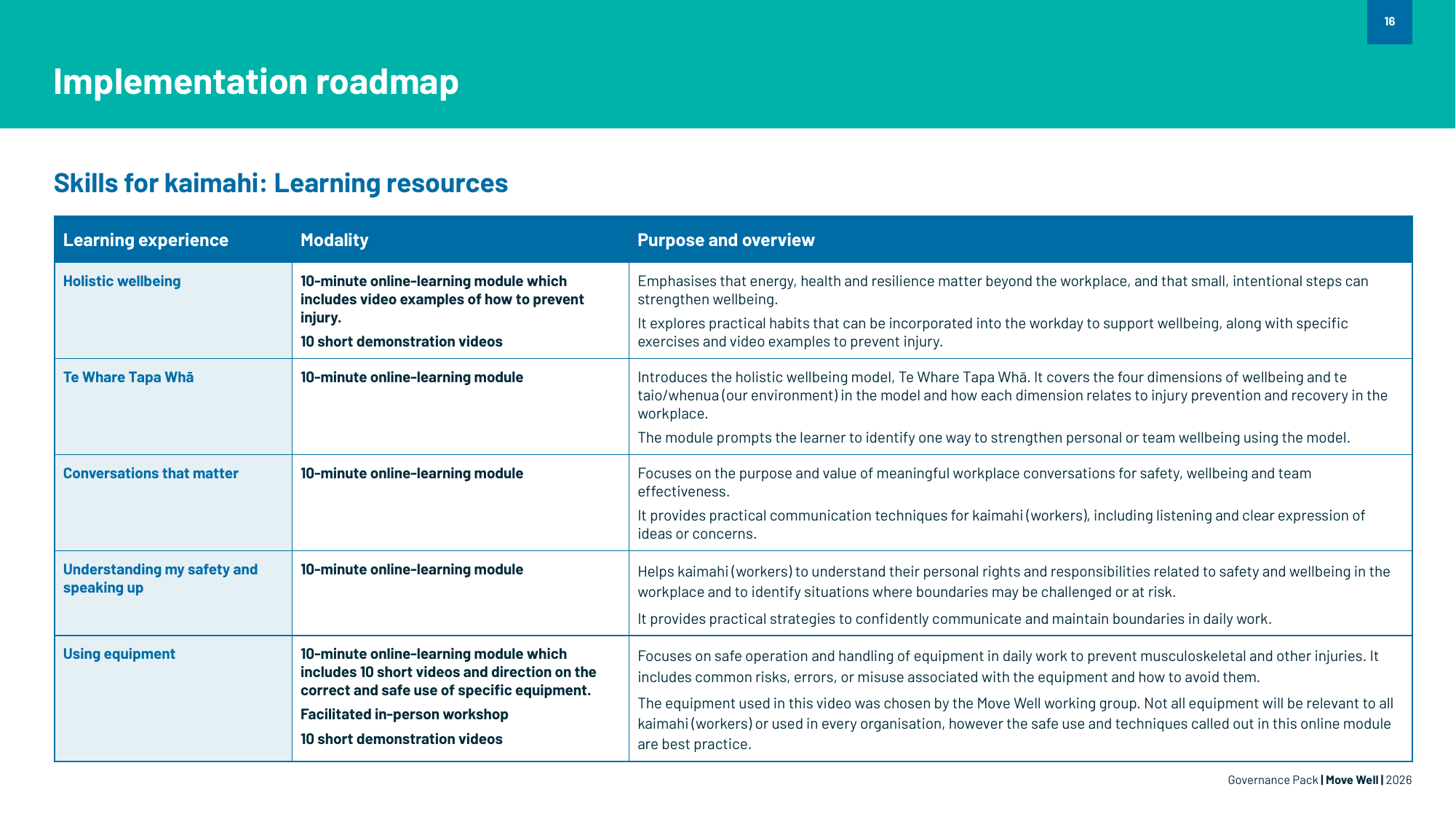

16
Implementation roadmap
Skills for kaimahi: Learning resources
| Learning experience | Modality | Purpose and overview |
| --- | --- | --- |
| Holistic wellbeing | 10-minute online-learning module which includes video examples of how to prevent injury. 10 short demonstration videos | Emphasises that energy, health and resilience matter beyond the workplace, and that small, intentional steps can strengthen wellbeing. It explores practical habits that can be incorporated into the workday to support wellbeing, along with specific exercises and video examples to prevent injury. |
| Te Whare Tapa Whā | 10-minute online-learning module | Introduces the holistic wellbeing model, Te Whare Tapa Whā. It covers the four dimensions of wellbeing and te taio/whenua (our environment) in the model and how each dimension relates to injury prevention and recovery in the workplace. The module prompts the learner to identify one way to strengthen personal or team wellbeing using the model. |
| Conversations that matter | 10-minute online-learning module | Focuses on the purpose and value of meaningful workplace conversations for safety, wellbeing and team effectiveness. It provides practical communication techniques for kaimahi (workers), including listening and clear expression of ideas or concerns. |
| Understanding my safety and speaking up | 10-minute online-learning module | Helps kaimahi (workers) to understand their personal rights and responsibilities related to safety and wellbeing in the workplace and to identify situations where boundaries may be challenged or at risk. It provides practical strategies to confidently communicate and maintain boundaries in daily work. |
| Using equipment | 10-minute online-learning module which includes 10 short videos and direction on the correct and safe use of specific equipment. Facilitated in-person workshop 10 short demonstration videos | Focuses on safe operation and handling of equipment in daily work to prevent musculoskeletal and other injuries. It includes common risks, errors, or misuse associated with the equipment and how to avoid them. The equipment used in this video was chosen by the Move Well working group. Not all equipment will be relevant to all kaimahi (workers) or used in every organisation, however the safe use and techniques called out in this online module are best practice. |